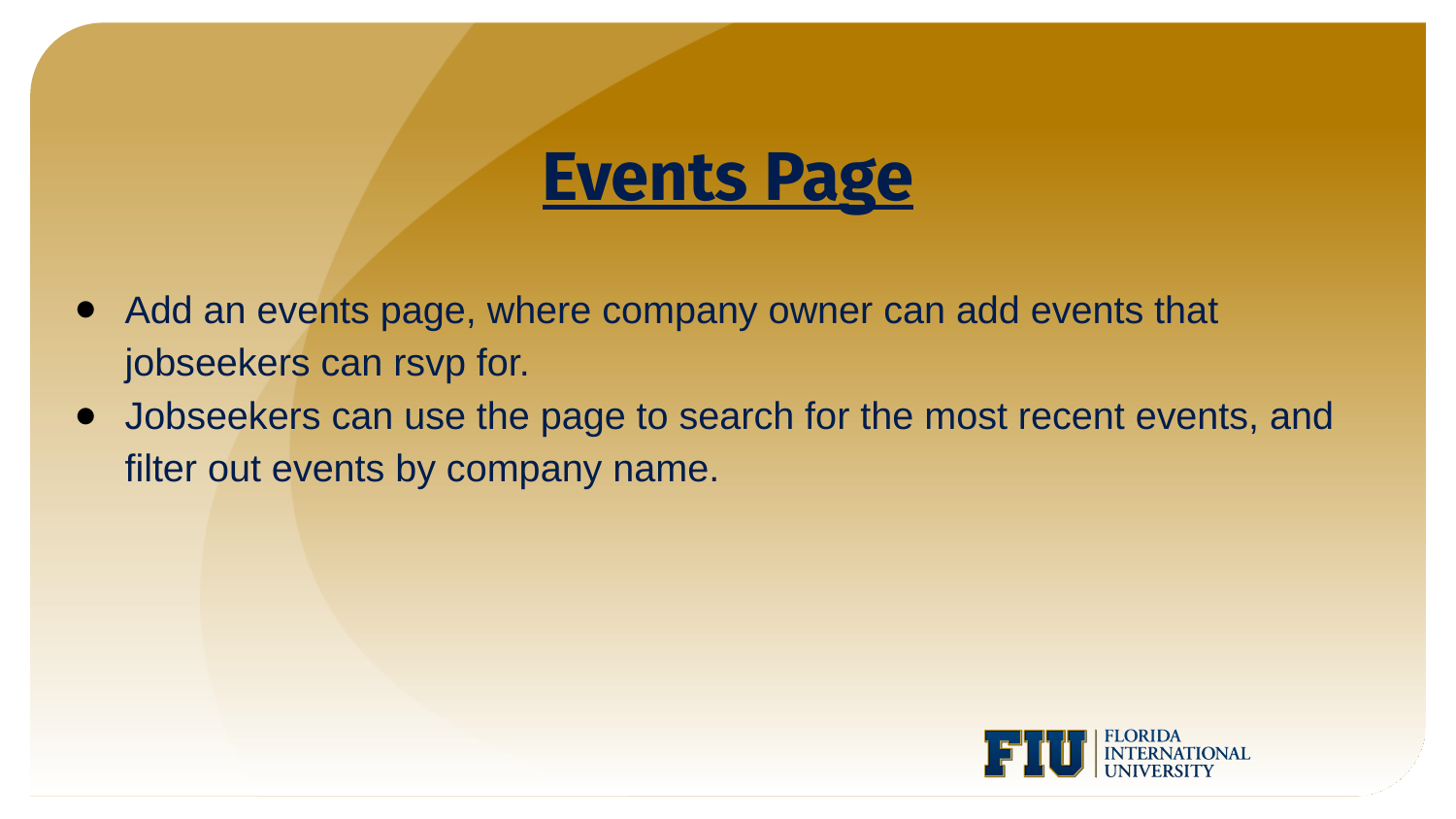

Events Page
Add an events page, where company owner can add events that jobseekers can rsvp for.
Jobseekers can use the page to search for the most recent events, and filter out events by company name.